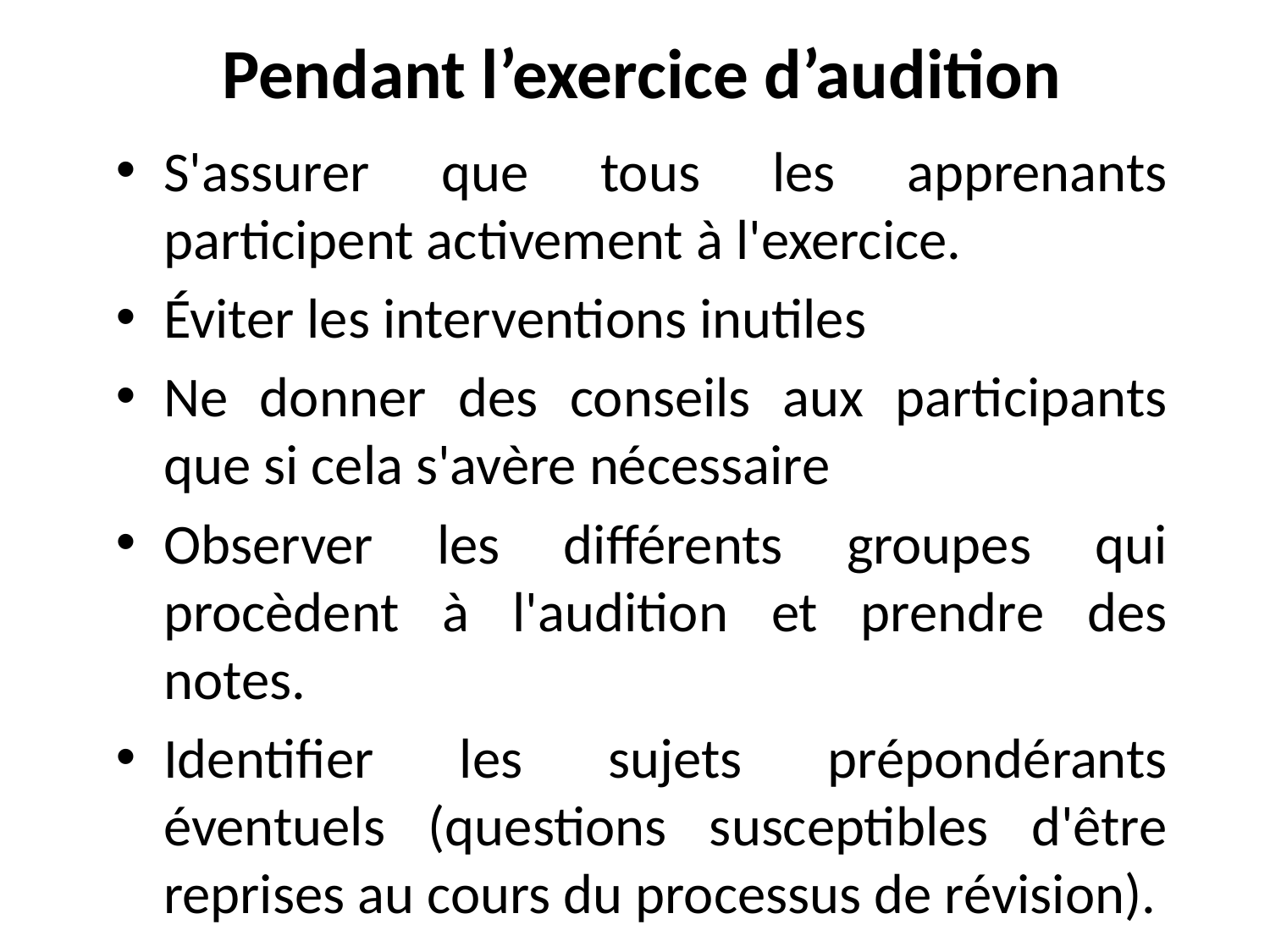

Pendant l’exercice d’audition
S'assurer que tous les apprenants participent activement à l'exercice.
Éviter les interventions inutiles
Ne donner des conseils aux participants que si cela s'avère nécessaire
Observer les différents groupes qui procèdent à l'audition et prendre des notes.
Identifier les sujets prépondérants éventuels (questions susceptibles d'être reprises au cours du processus de révision).